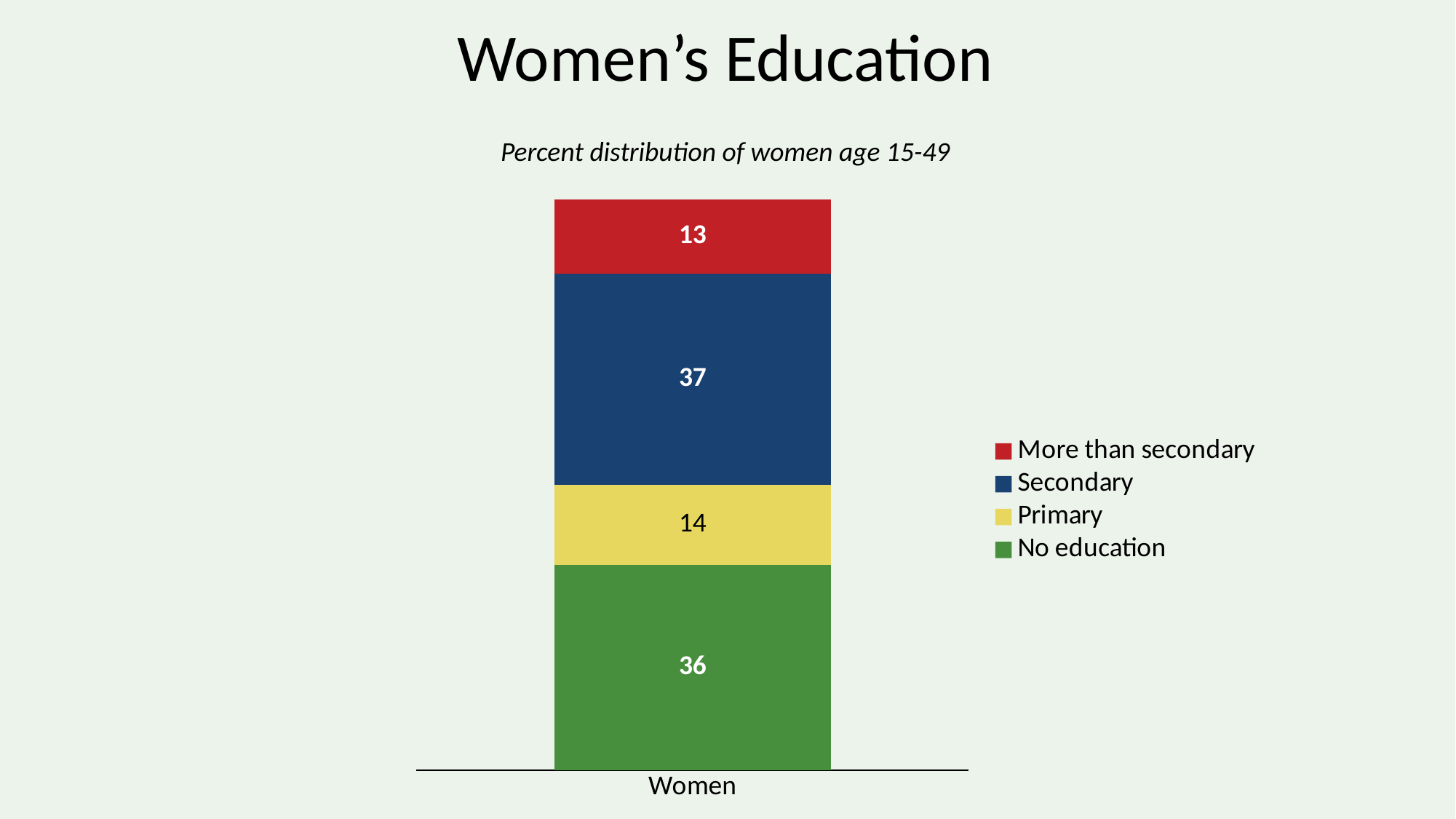

# Women’s Education
Percent distribution of women age 15-49

### Chart

| Category | No education | Primary | Secondary | More than secondary |
|---|---|---|---|---|
| Women | 36.0 | 14.0 | 37.0 | 13.0 |